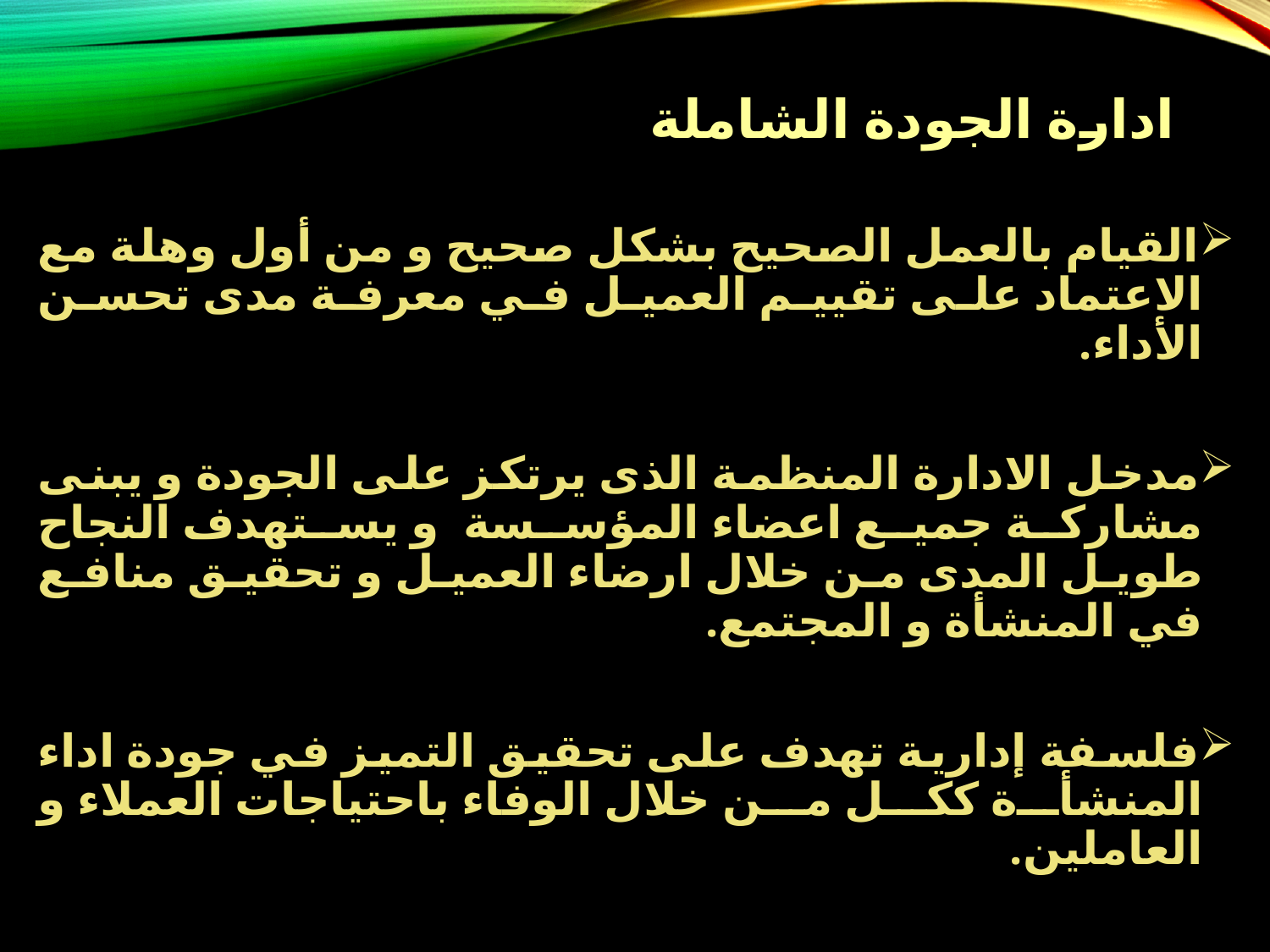

# ادارة الجودة الشاملة
القيام بالعمل الصحيح بشكل صحيح و من أول وهلة مع الاعتماد على تقييم العميل في معرفة مدى تحسن الأداء.

مدخل الادارة المنظمة الذى يرتكز على الجودة و يبنى مشاركة جميع اعضاء المؤسسة  و يستهدف النجاح طويل المدى من خلال ارضاء العميل و تحقيق منافع في المنشأة و المجتمع.

فلسفة إدارية تهدف على تحقيق التميز في جودة اداء المنشأة ككل من خلال الوفاء باحتياجات العملاء و العاملين.